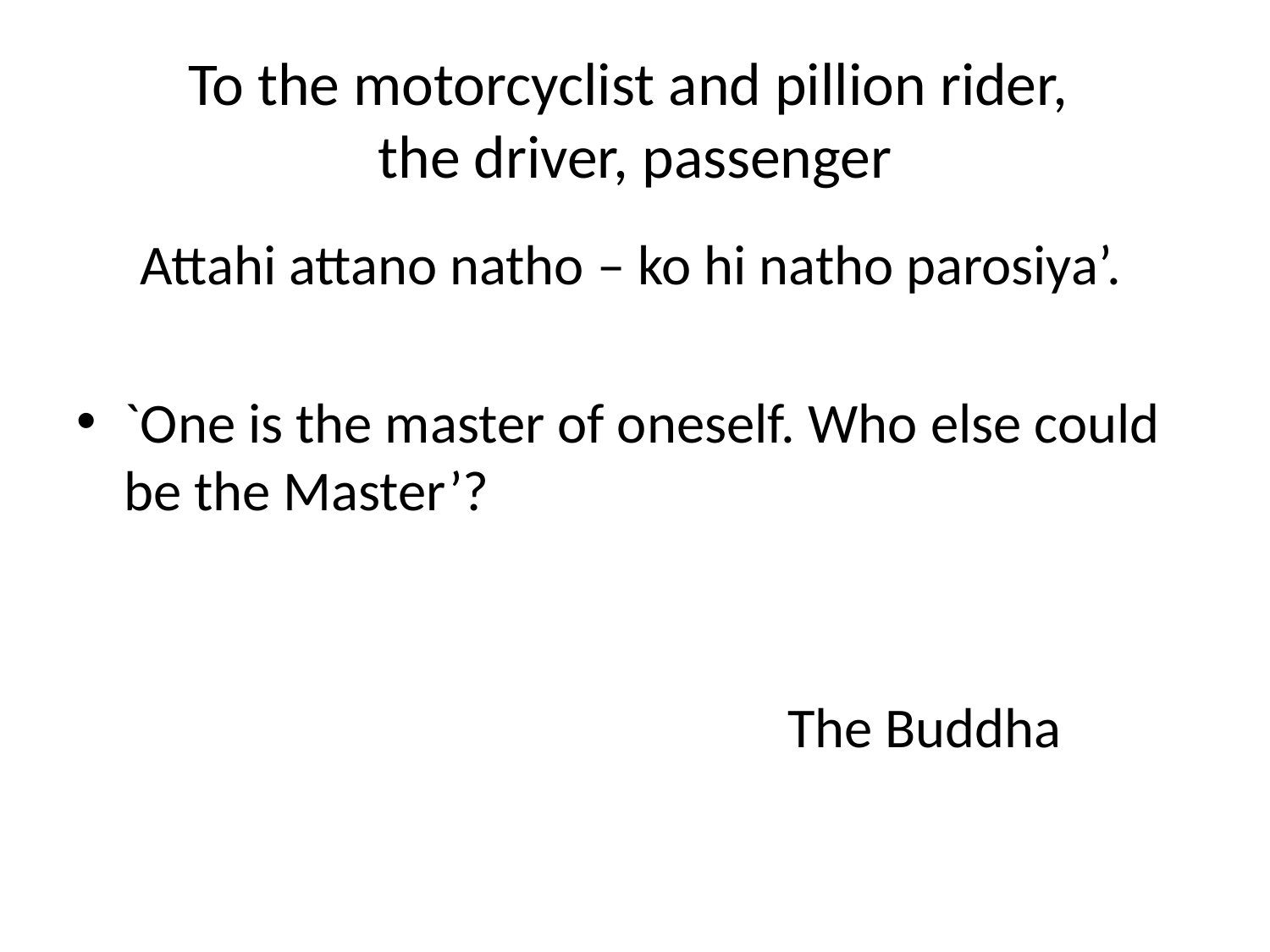

# To the motorcyclist and pillion rider, the driver, passenger
`Attahi attano natho – ko hi natho parosiya’.

`One is the master of oneself. Who else could be the Master’?

                                                        The Buddha